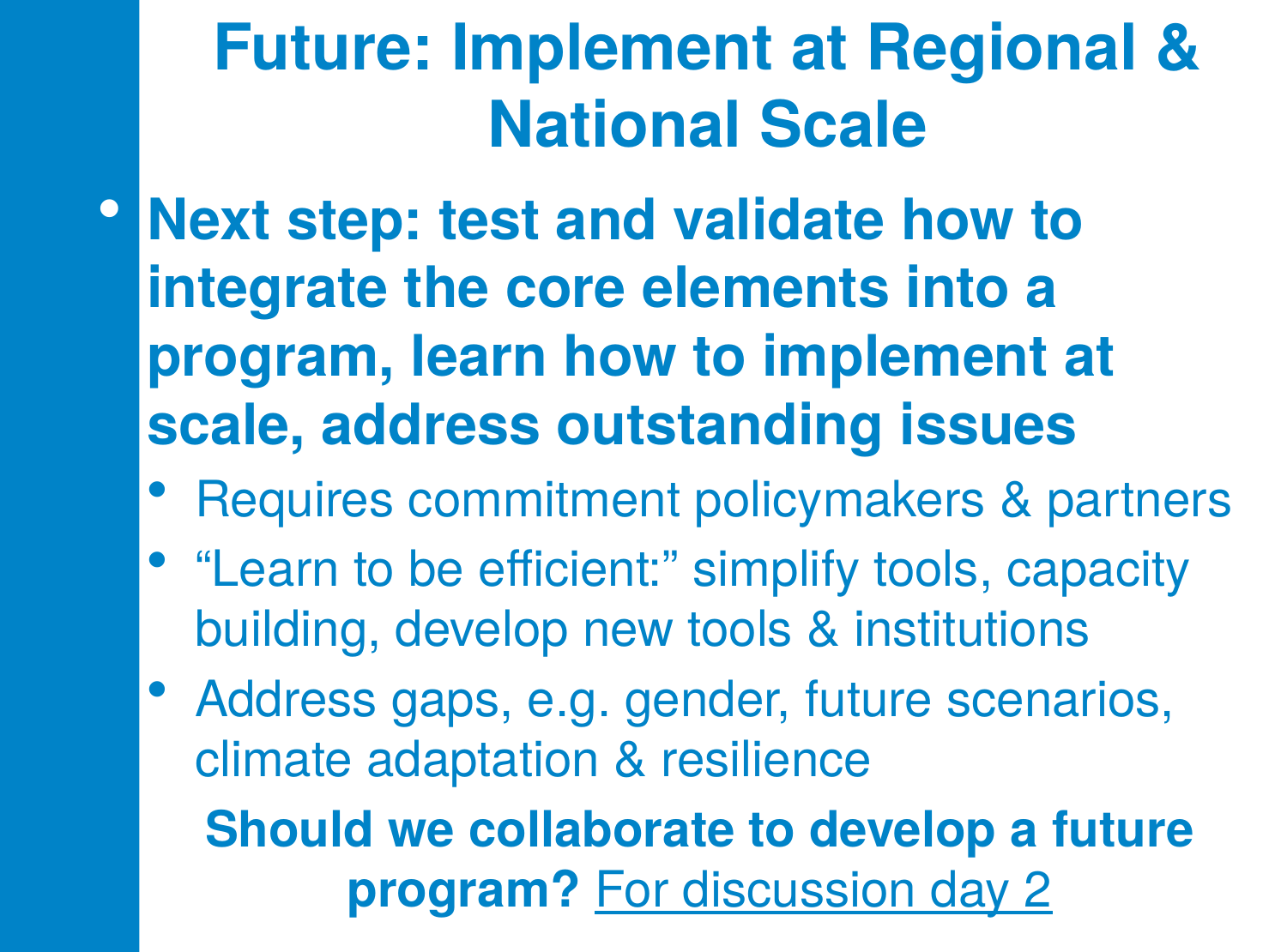

# Future: Implement at Regional & National Scale
Next step: test and validate how to integrate the core elements into a program, learn how to implement at scale, address outstanding issues
Requires commitment policymakers & partners
“Learn to be efficient:” simplify tools, capacity building, develop new tools & institutions
Address gaps, e.g. gender, future scenarios, climate adaptation & resilience
Should we collaborate to develop a future program? For discussion day 2